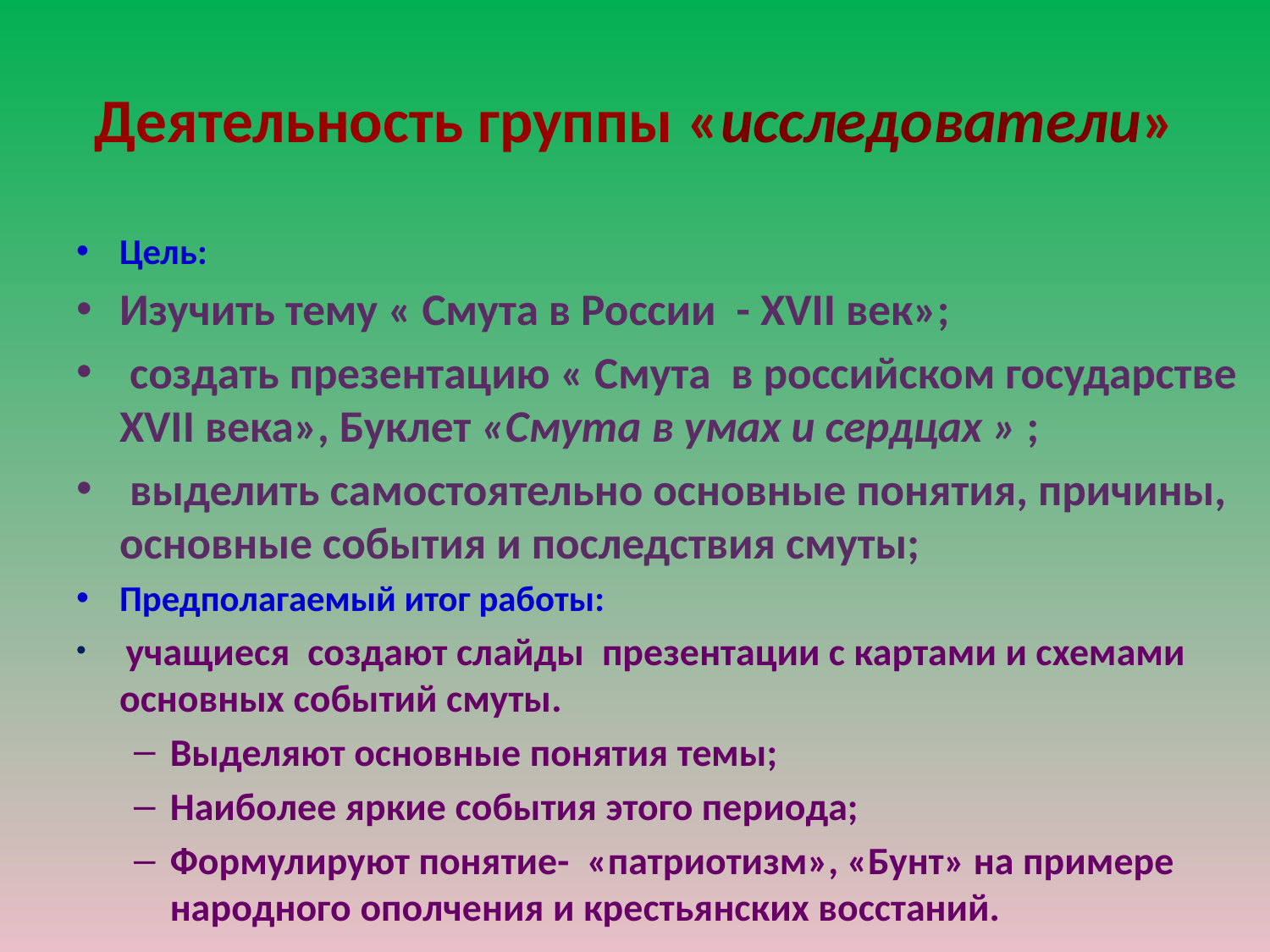

# Деятельность группы «исследователи»
Цель:
Изучить тему « Смута в России  - XVII век»;
 создать презентацию « Смута  в российском государстве XVII века», Буклет «Смута в умах и сердцах » ;
 выделить самостоятельно основные понятия, причины, основные события и последствия смуты;
Предполагаемый итог работы:
 учащиеся  создают слайды  презентации с картами и схемами  основных событий смуты.
Выделяют основные понятия темы;
Наиболее яркие события этого периода;
Формулируют понятие-  «патриотизм», «Бунт» на примере народного ополчения и крестьянских восстаний.